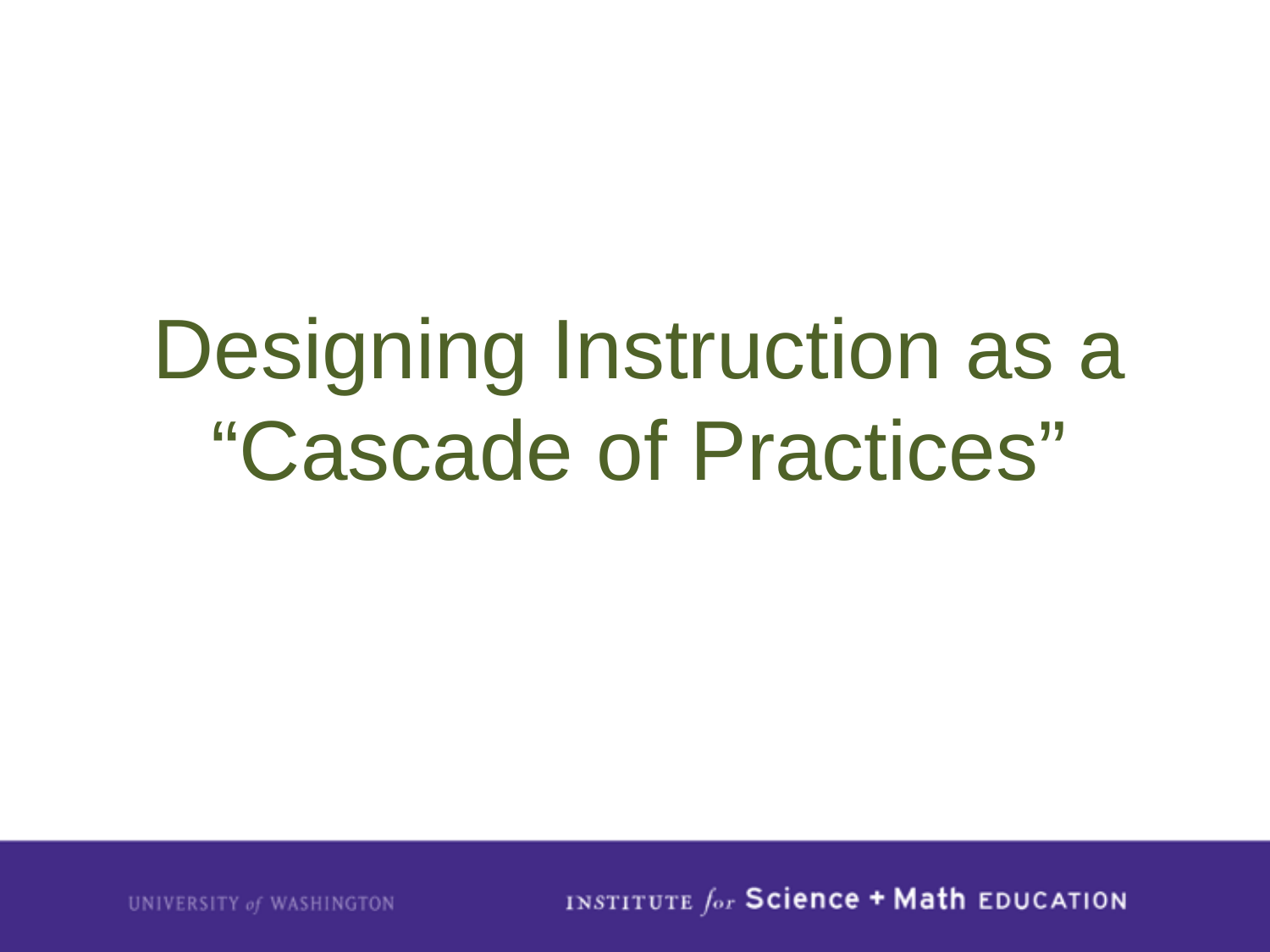

# Designing Instruction as a “Cascade of Practices”